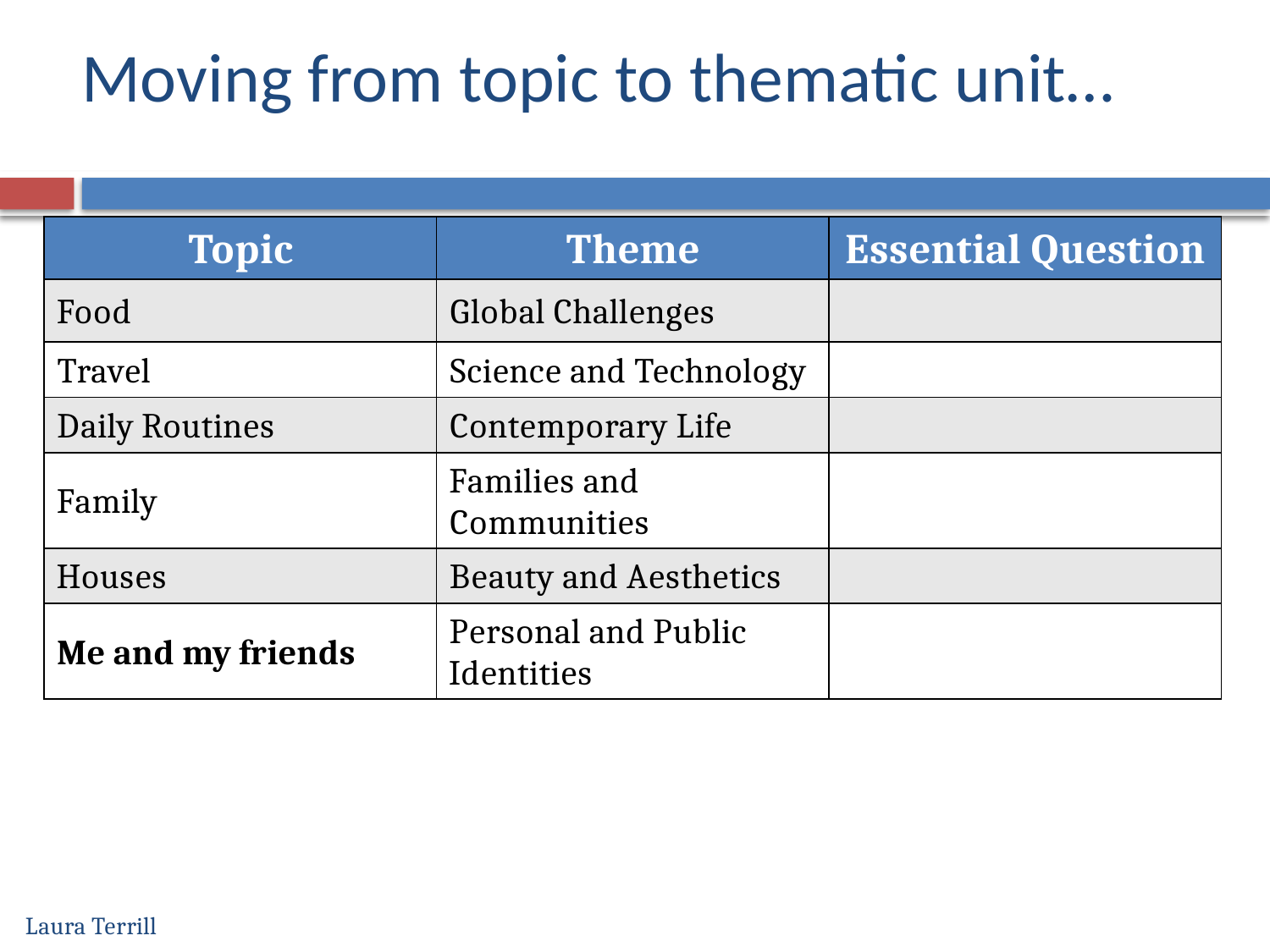

Moving from topic to thematic unit…
| Topic | Theme | Essential Question |
| --- | --- | --- |
| Food | Global Challenges |  |
| Travel | Science and Technology |  |
| Daily Routines | Contemporary Life |  |
| Family | Families and Communities |  |
| Houses | Beauty and Aesthetics |  |
| Me and my friends | Personal and Public Identities |  |
Laura Terrill